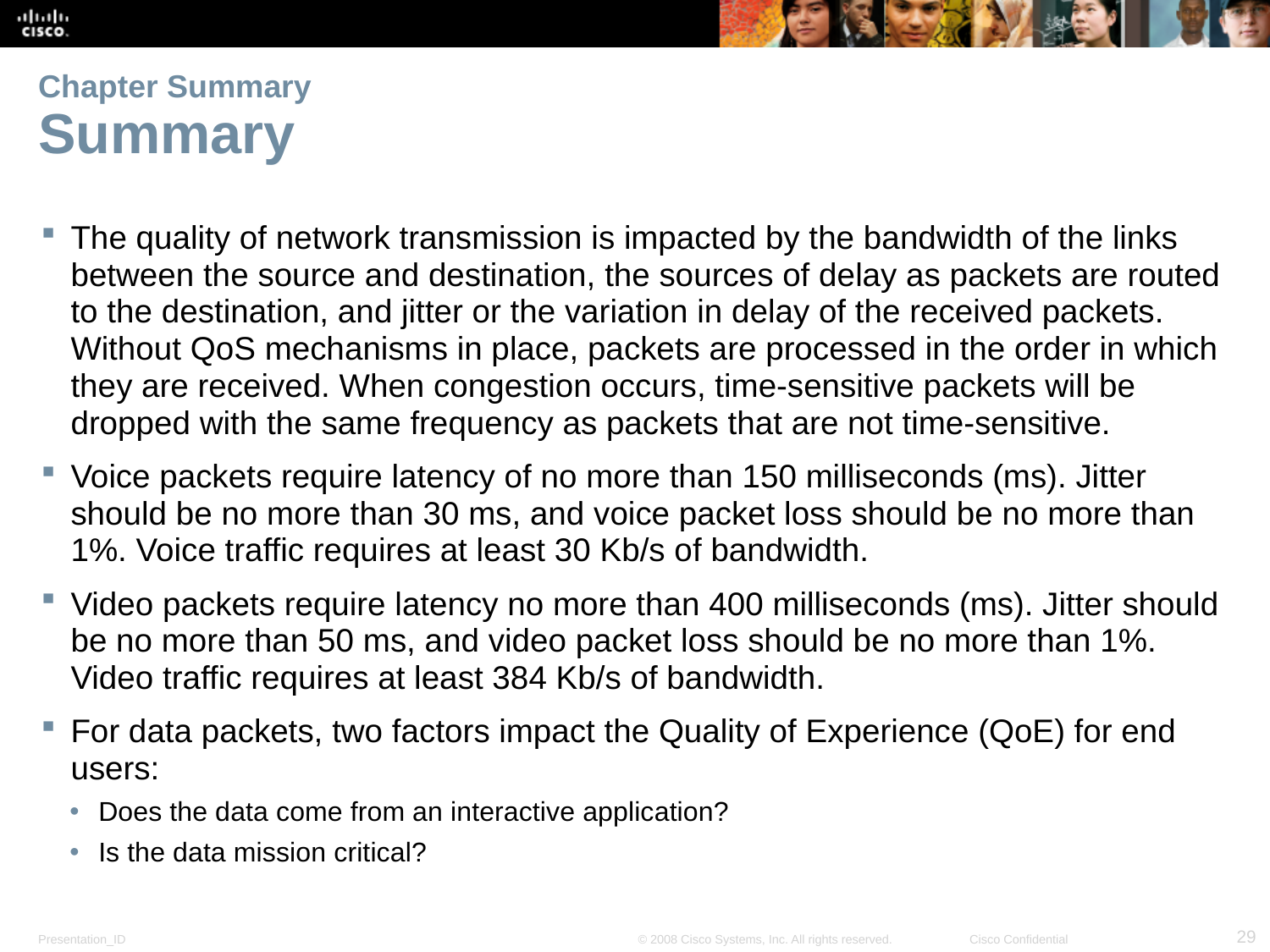

# Chapter Summary Summary
The quality of network transmission is impacted by the bandwidth of the links between the source and destination, the sources of delay as packets are routed to the destination, and jitter or the variation in delay of the received packets. Without QoS mechanisms in place, packets are processed in the order in which they are received. When congestion occurs, time-sensitive packets will be dropped with the same frequency as packets that are not time-sensitive.
Voice packets require latency of no more than 150 milliseconds (ms). Jitter should be no more than 30 ms, and voice packet loss should be no more than 1%. Voice traffic requires at least 30 Kb/s of bandwidth.
Video packets require latency no more than 400 milliseconds (ms). Jitter should be no more than 50 ms, and video packet loss should be no more than 1%. Video traffic requires at least 384 Kb/s of bandwidth.
For data packets, two factors impact the Quality of Experience (QoE) for end users:
Does the data come from an interactive application?
Is the data mission critical?